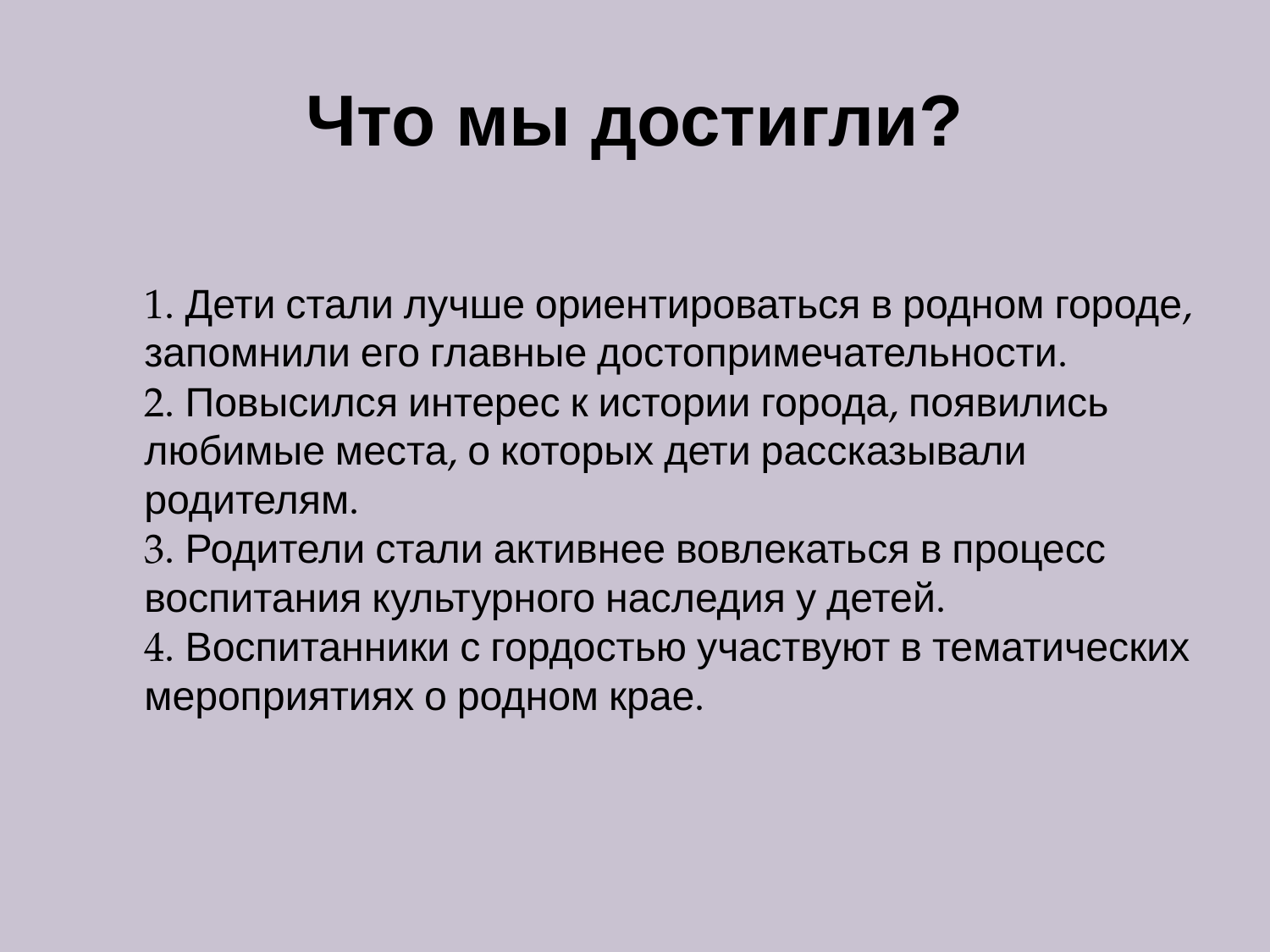

# Что мы достигли?
1. Дети стали лучше ориентироваться в родном городе, запомнили его главные достопримечательности.
2. Повысился интерес к истории города, появились любимые места, о которых дети рассказывали родителям.
3. Родители стали активнее вовлекаться в процесс воспитания культурного наследия у детей.
4. Воспитанники с гордостью участвуют в тематических мероприятиях о родном крае.